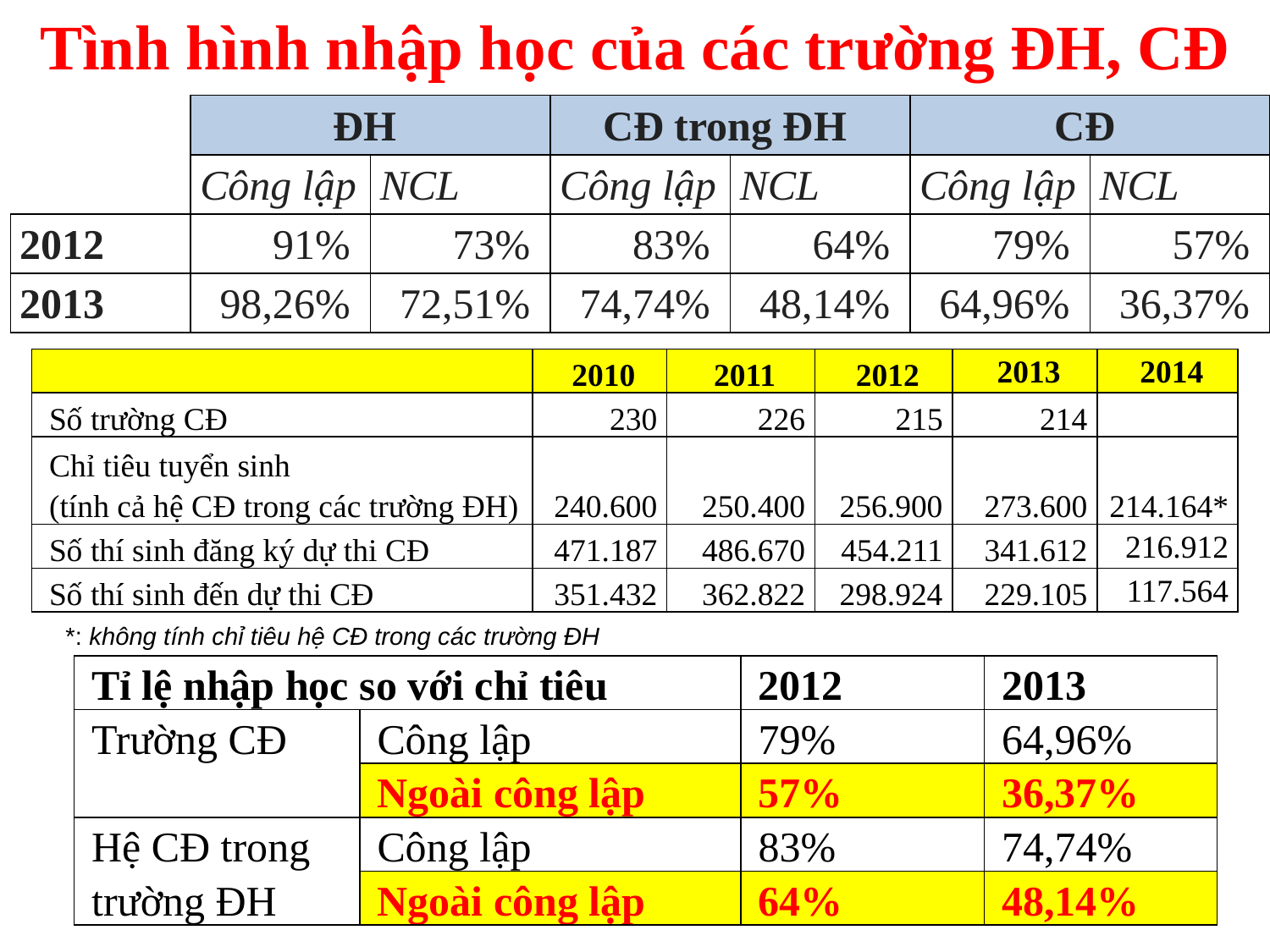

Tình hình nhập học của các trường ĐH, CĐ
|  | ĐH |  | CĐ trong ĐH |  | CĐ |  |
| --- | --- | --- | --- | --- | --- | --- |
|  | Công lập | NCL | Công lập | NCL | Công lập | NCL |
| 2012 | 91% | 73% | 83% | 64% | 79% | 57% |
| 2013 | 98,26% | 72,51% | 74,74% | 48,14% | 64,96% | 36,37% |
|  | 2010 | 2011 | 2012 | 2013 | 2014 |
| --- | --- | --- | --- | --- | --- |
| Số trường CĐ | 230 | 226 | 215 | 214 |  |
| Chỉ tiêu tuyển sinh (tính cả hệ CĐ trong các trường ĐH) | 240.600 | 250.400 | 256.900 | 273.600 | 214.164\* |
| Số thí sinh đăng ký dự thi CĐ | 471.187 | 486.670 | 454.211 | 341.612 | 216.912 |
| Số thí sinh đến dự thi CĐ | 351.432 | 362.822 | 298.924 | 229.105 | 117.564 |
*: không tính chỉ tiêu hệ CĐ trong các trường ĐH
| Tỉ lệ nhập học so với chỉ tiêu |  | 2012 | 2013 |
| --- | --- | --- | --- |
| Trường CĐ | Công lập | 79% | 64,96% |
|  | Ngoài công lập | 57% | 36,37% |
| Hệ CĐ trong trường ĐH | Công lập | 83% | 74,74% |
|  | Ngoài công lập | 64% | 48,14% |
21